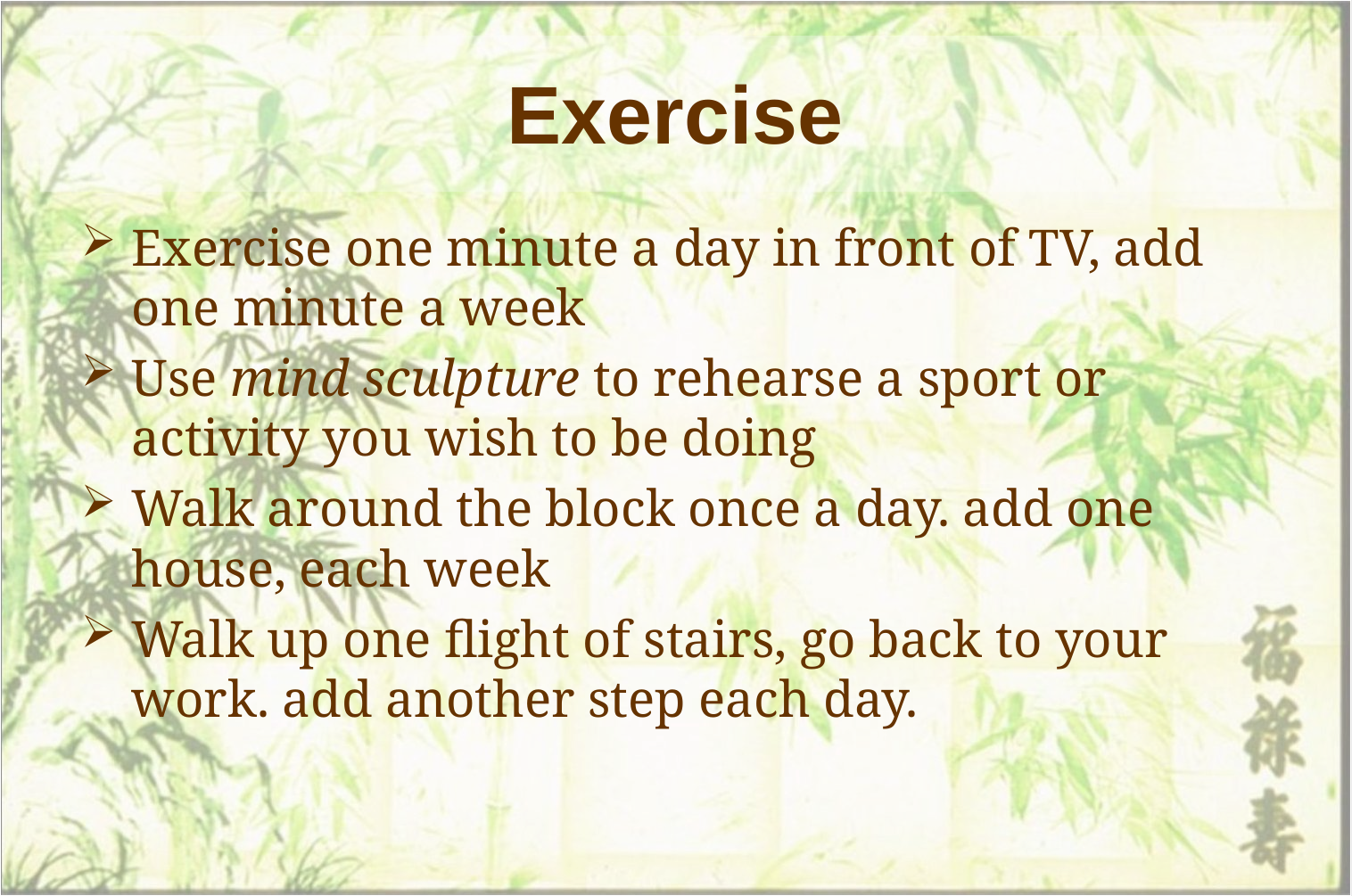

# Exercise
Exercise one minute a day in front of TV, add one minute a week
Use mind sculpture to rehearse a sport or activity you wish to be doing
Walk around the block once a day. add one house, each week
Walk up one flight of stairs, go back to your work. add another step each day.